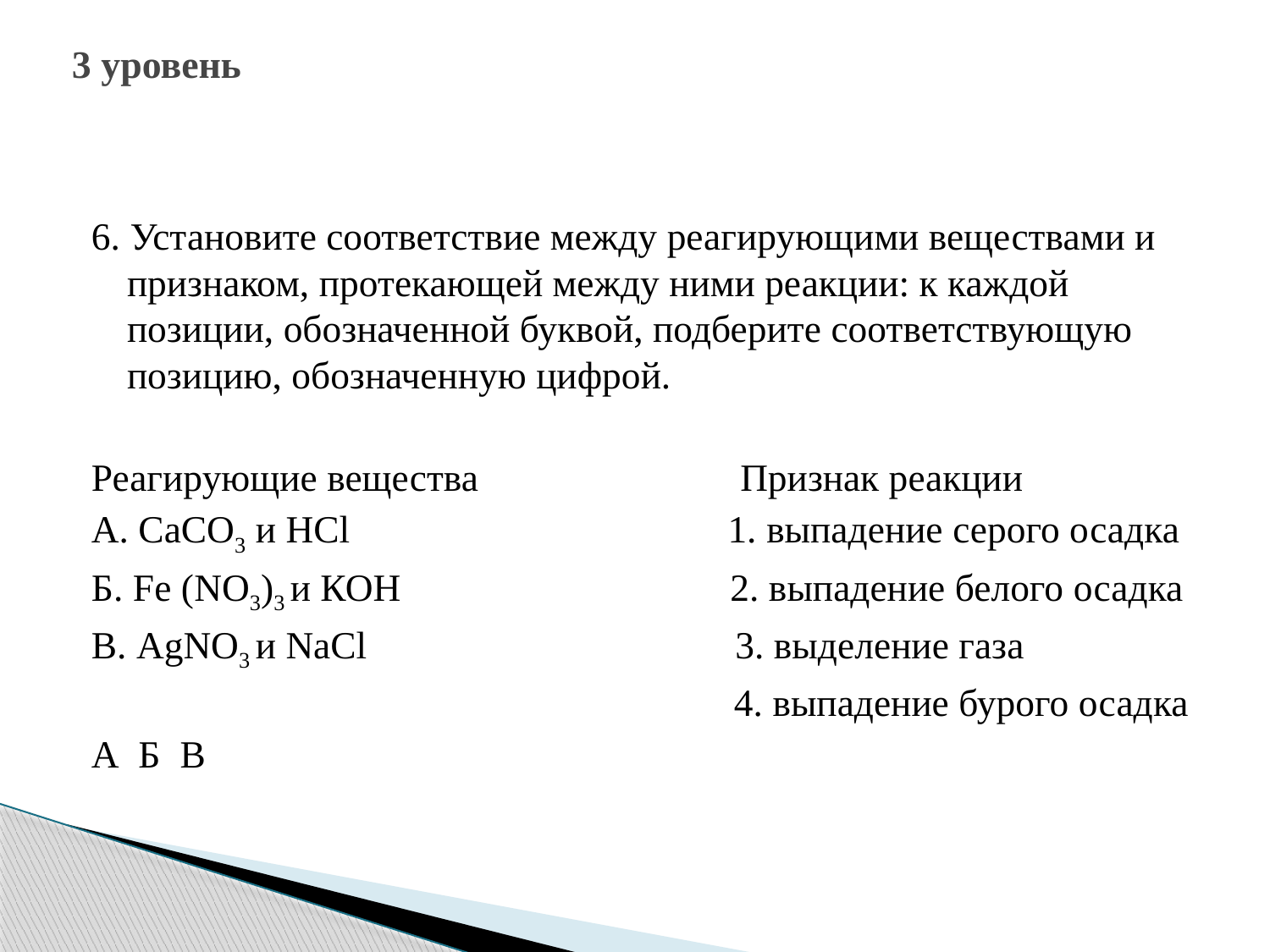

# 3 уровень
6. Установите соответствие между реагирующими веществами и признаком, протекающей между ними реакции: к каждой позиции, обозначенной буквой, подберите соответствующую позицию, обозначенную цифрой.

Реагирующие вещества                           Признак реакции
А. СаСО3 и НСl                                       1. выпадение серого осадка
Б. Fe (NO3)3 и КОН                                  2. выпадение белого осадка
В. AgNO3 и NaCl                                      3. выделение газа
                                                                  4. выпадение бурого осадка
А  Б  В